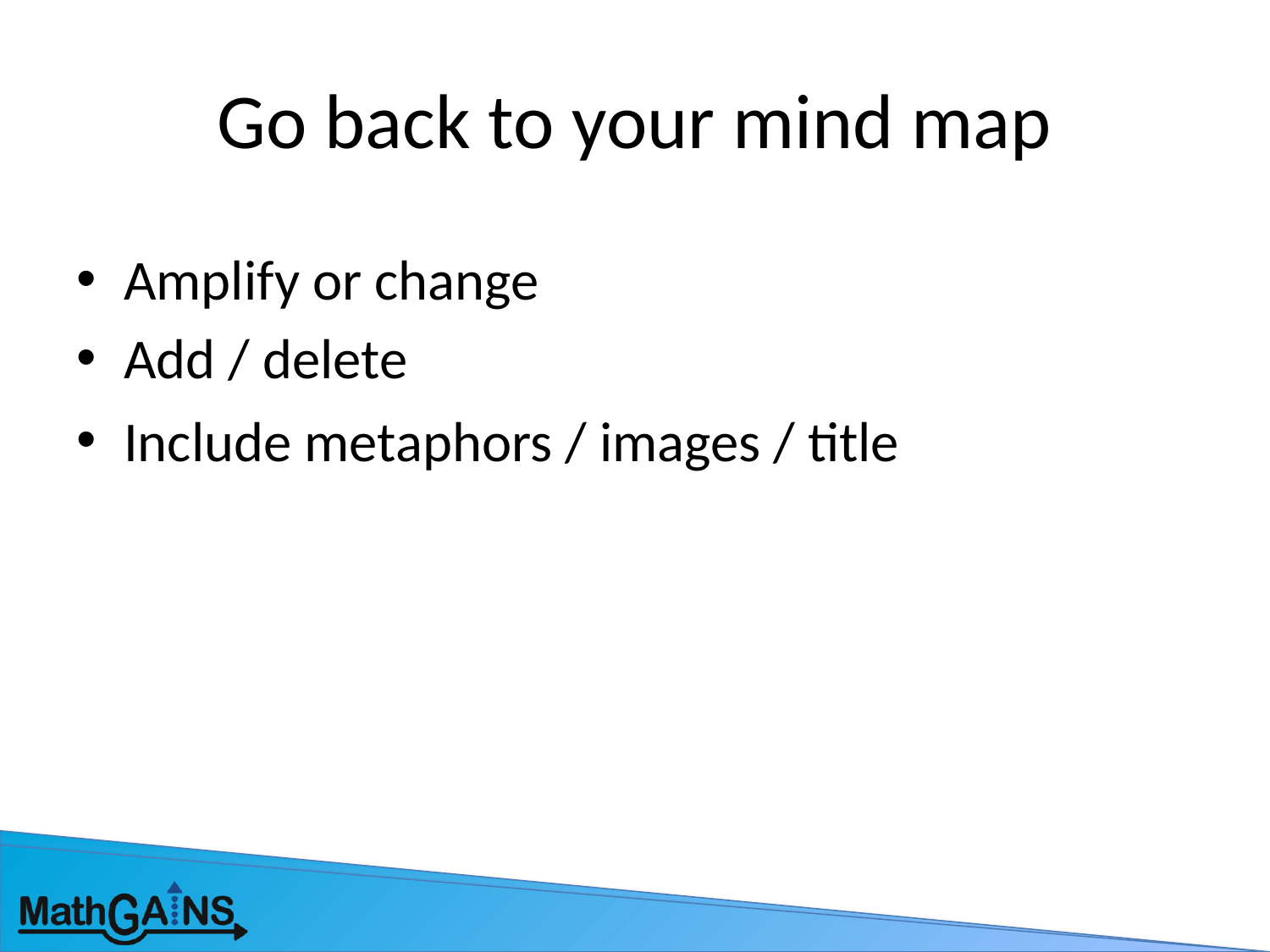

# Go back to your mind map
Amplify or change
Add / delete
Include metaphors / images / title